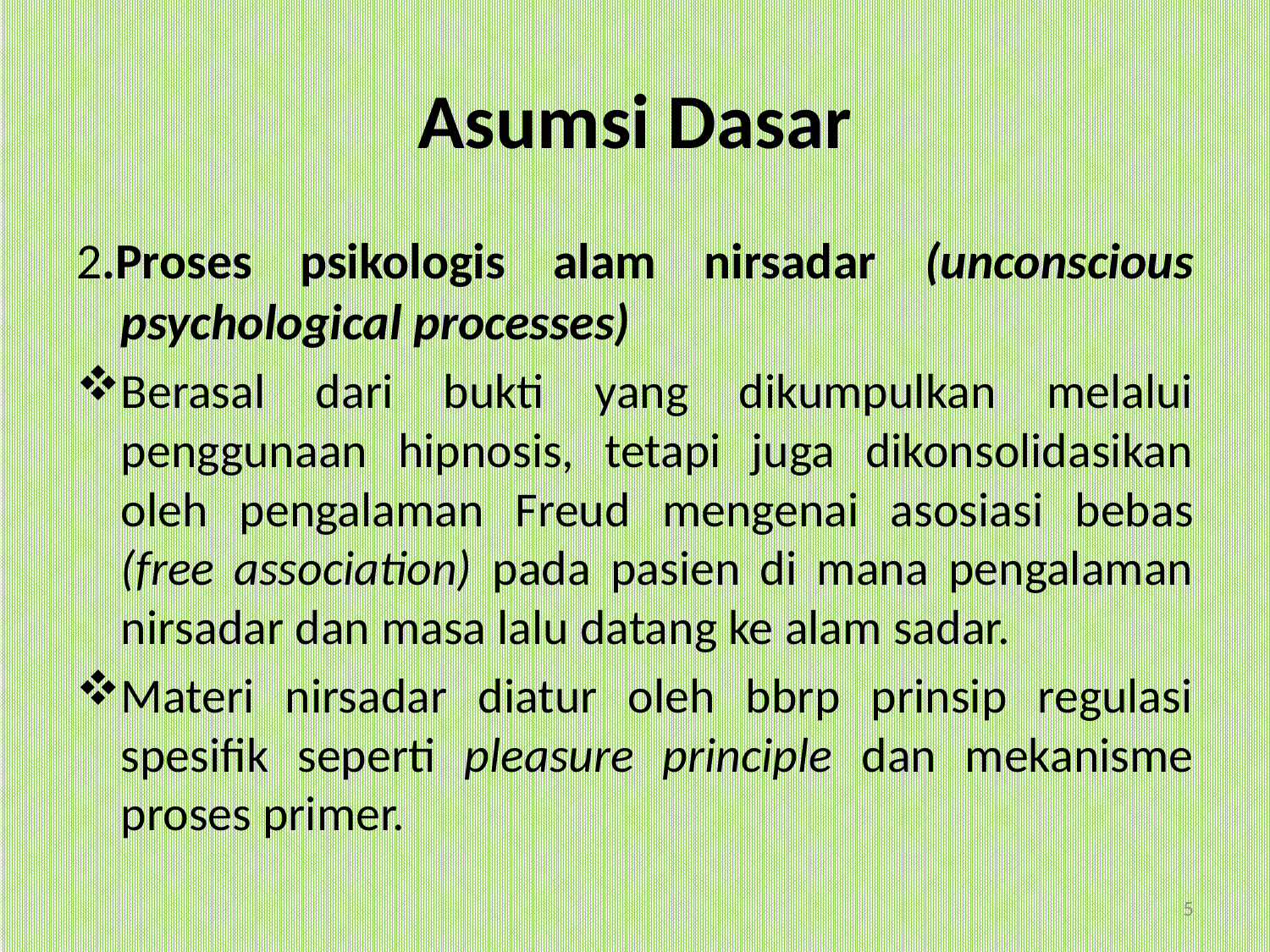

# Asumsi Dasar
2.Proses psikologis alam nirsadar (unconscious psychological processes)
Berasal dari bukti yang dikumpulkan melalui penggunaan hipnosis, tetapi juga dikonsolidasikan oleh pengalaman Freud mengenai asosiasi bebas (free association) pada pasien di mana pengalaman nirsadar dan masa lalu datang ke alam sadar.
Materi nirsadar diatur oleh bbrp prinsip regulasi spesifik seperti pleasure principle dan mekanisme proses primer.

5